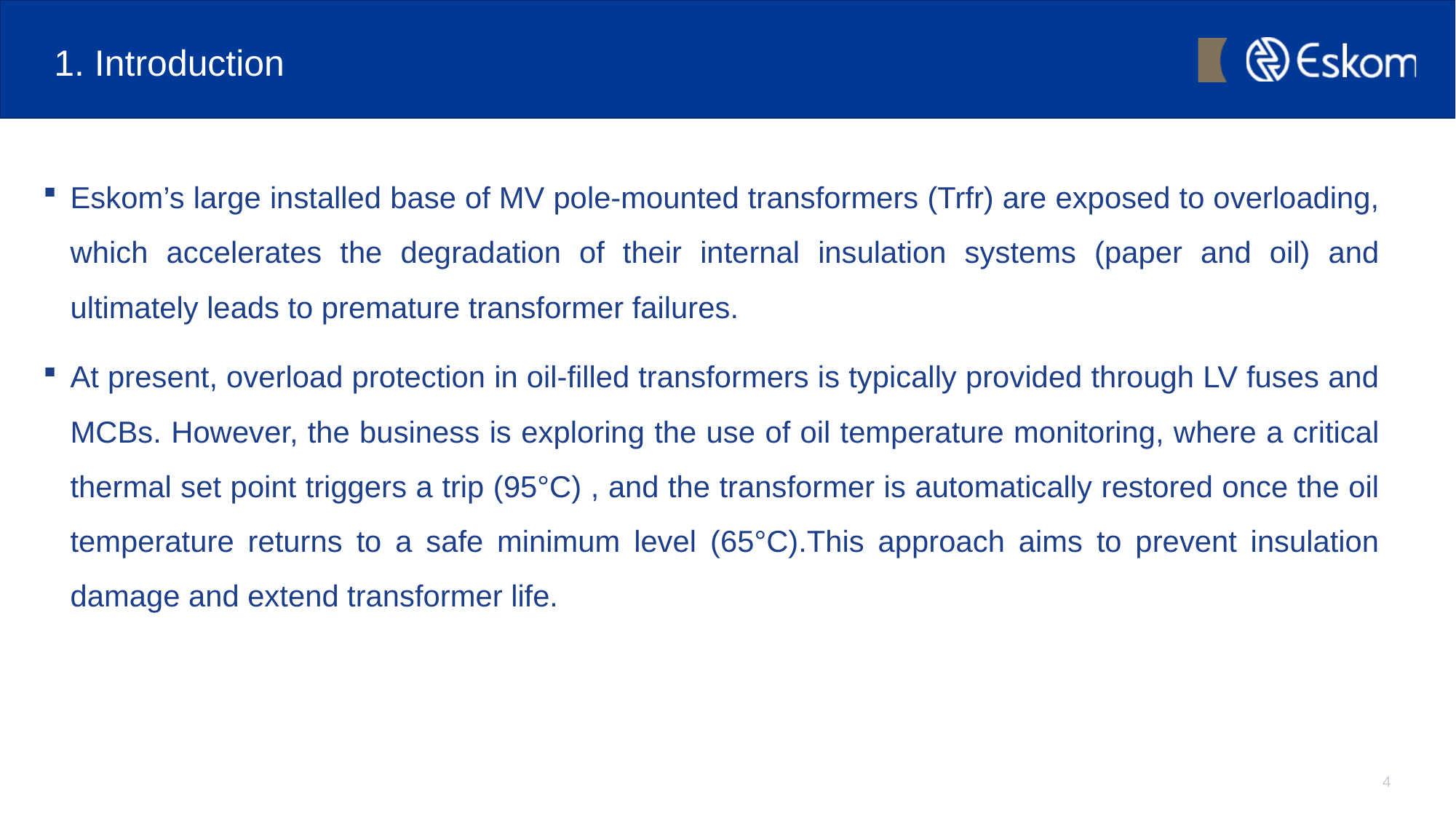

# 1. Introduction
Eskom’s large installed base of MV pole-mounted transformers (Trfr) are exposed to overloading, which accelerates the degradation of their internal insulation systems (paper and oil) and ultimately leads to premature transformer failures.
At present, overload protection in oil-filled transformers is typically provided through LV fuses and MCBs. However, the business is exploring the use of oil temperature monitoring, where a critical thermal set point triggers a trip (95°C) , and the transformer is automatically restored once the oil temperature returns to a safe minimum level (65°C).This approach aims to prevent insulation damage and extend transformer life.

4